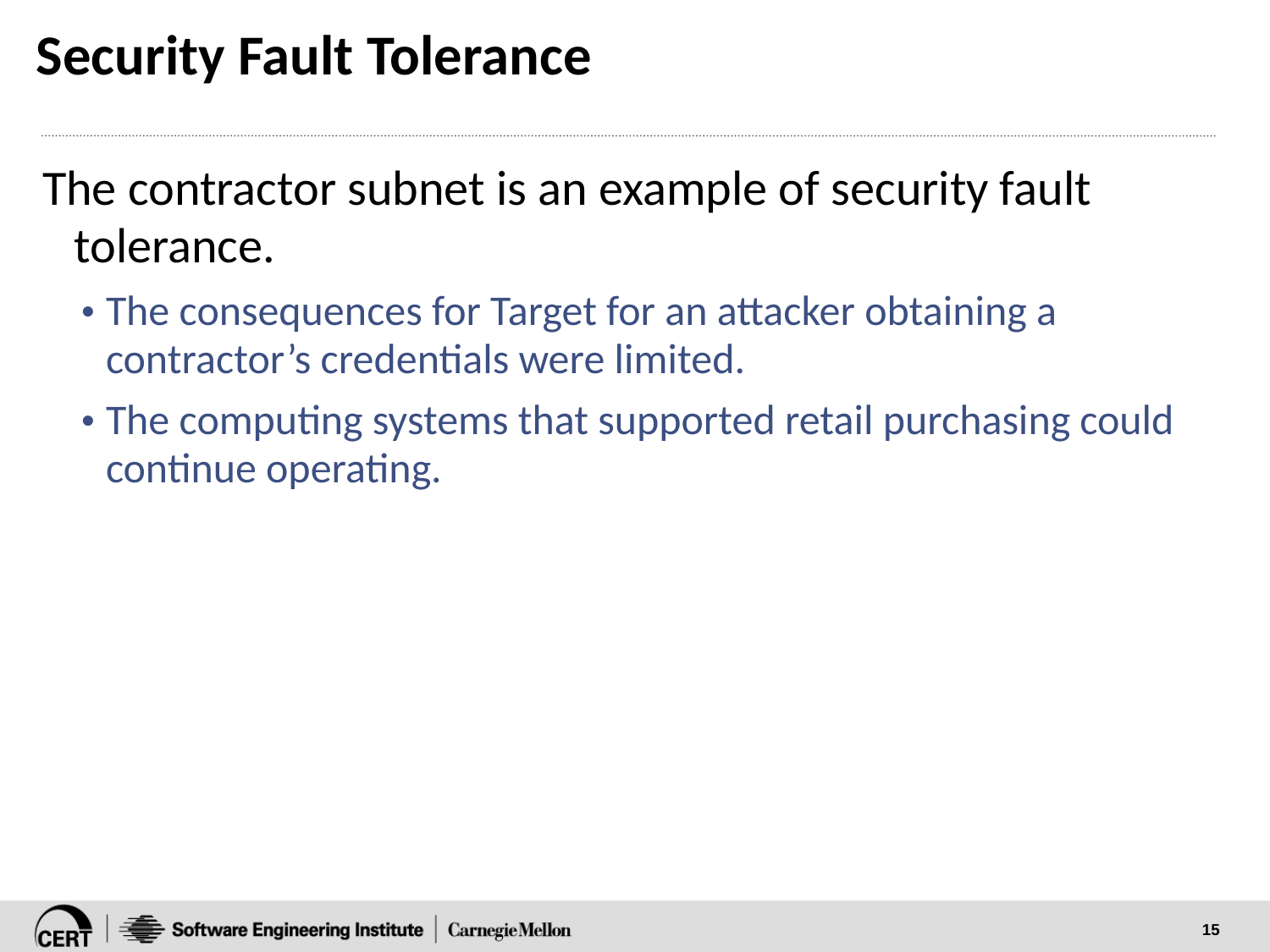

# Security Fault Tolerance
The contractor subnet is an example of security fault tolerance.
The consequences for Target for an attacker obtaining a contractor’s credentials were limited.
The computing systems that supported retail purchasing could continue operating.